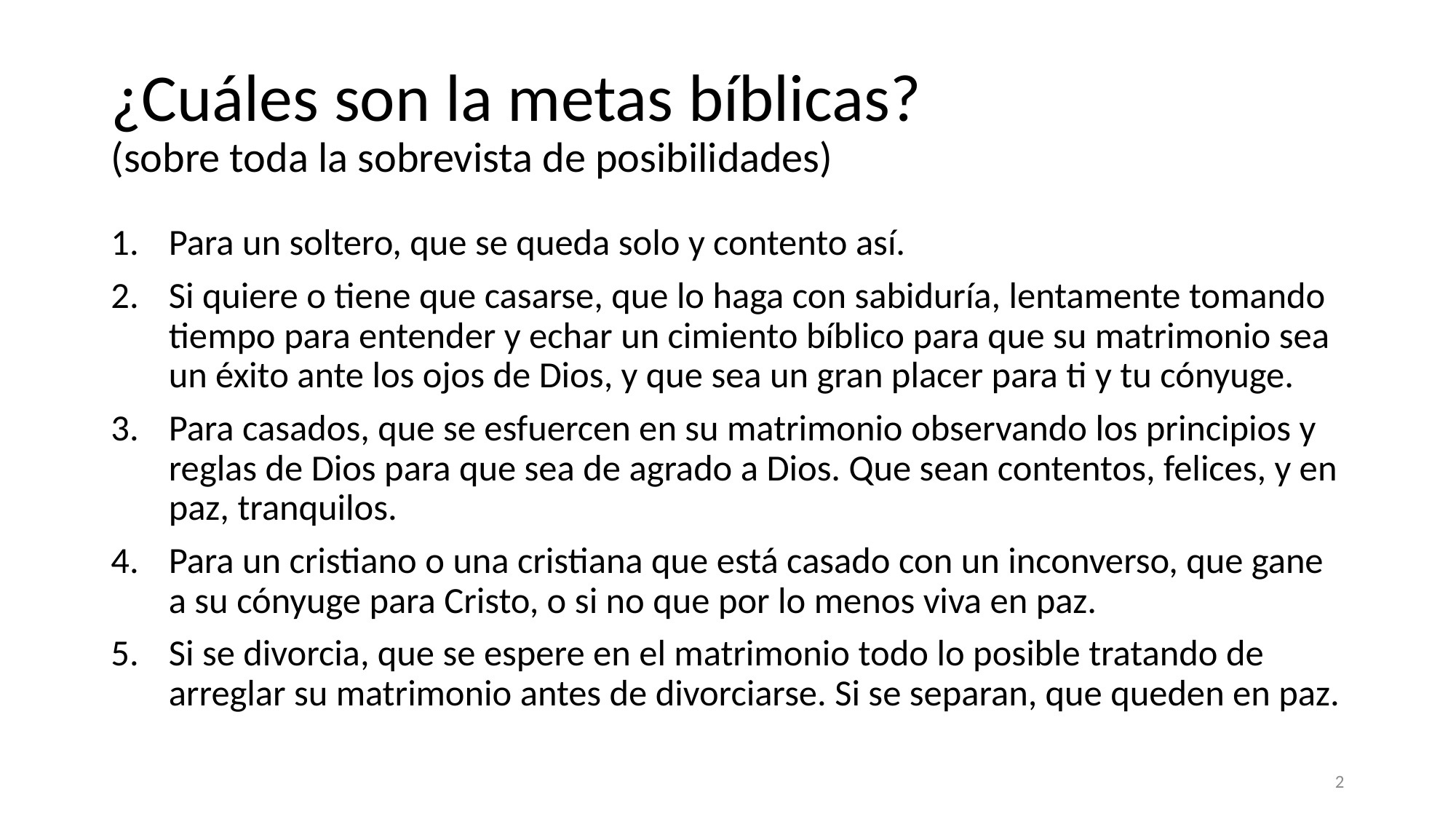

# ¿Cuáles son la metas bíblicas? (sobre toda la sobrevista de posibilidades)
Para un soltero, que se queda solo y contento así.
Si quiere o tiene que casarse, que lo haga con sabiduría, lentamente tomando tiempo para entender y echar un cimiento bíblico para que su matrimonio sea un éxito ante los ojos de Dios, y que sea un gran placer para ti y tu cónyuge.
Para casados, que se esfuercen en su matrimonio observando los principios y reglas de Dios para que sea de agrado a Dios. Que sean contentos, felices, y en paz, tranquilos.
Para un cristiano o una cristiana que está casado con un inconverso, que gane a su cónyuge para Cristo, o si no que por lo menos viva en paz.
Si se divorcia, que se espere en el matrimonio todo lo posible tratando de arreglar su matrimonio antes de divorciarse. Si se separan, que queden en paz.

2